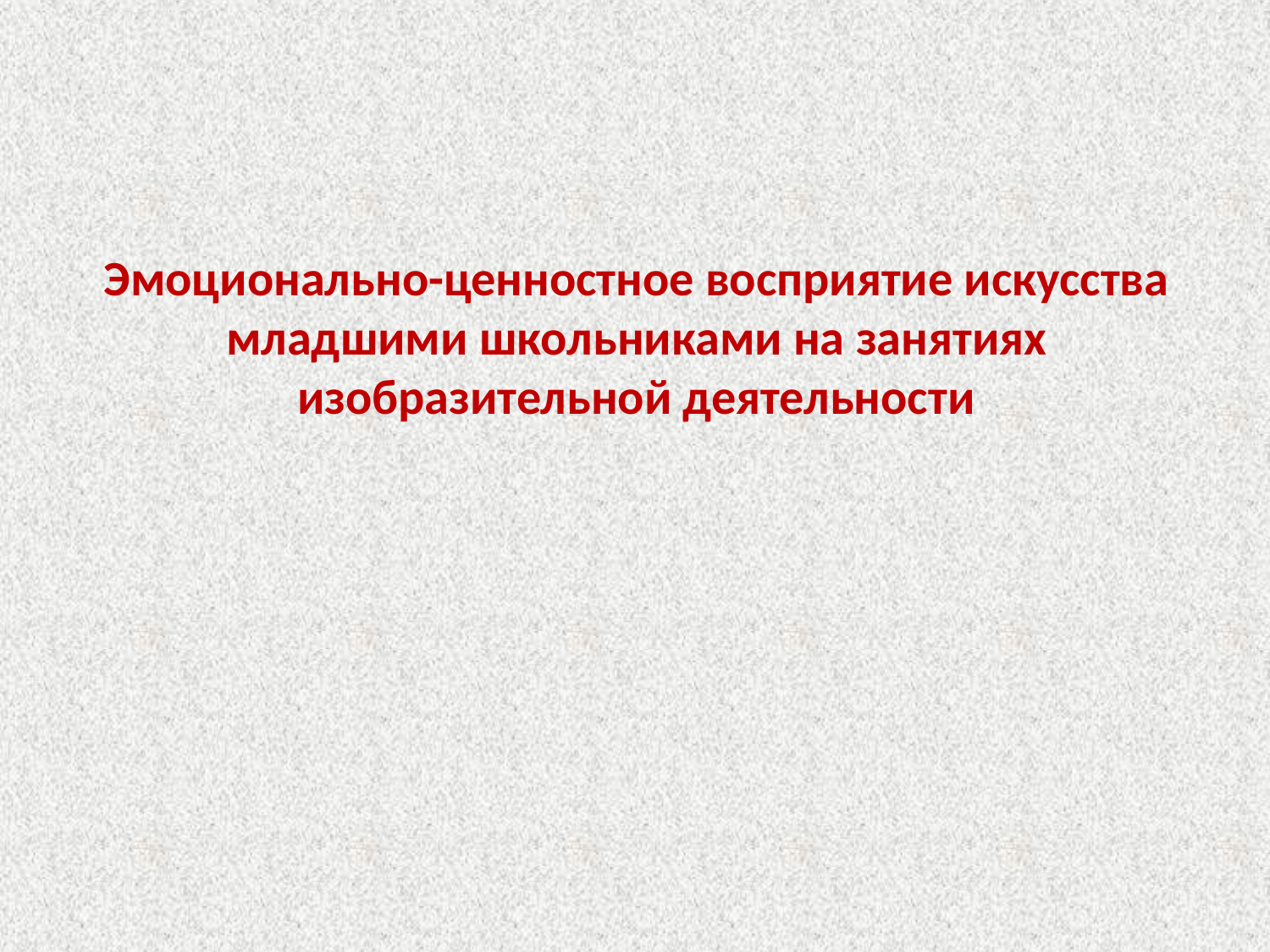

# Эмоционально-ценностное восприятие искусства младшими школьниками на занятиях изобразительной деятельности